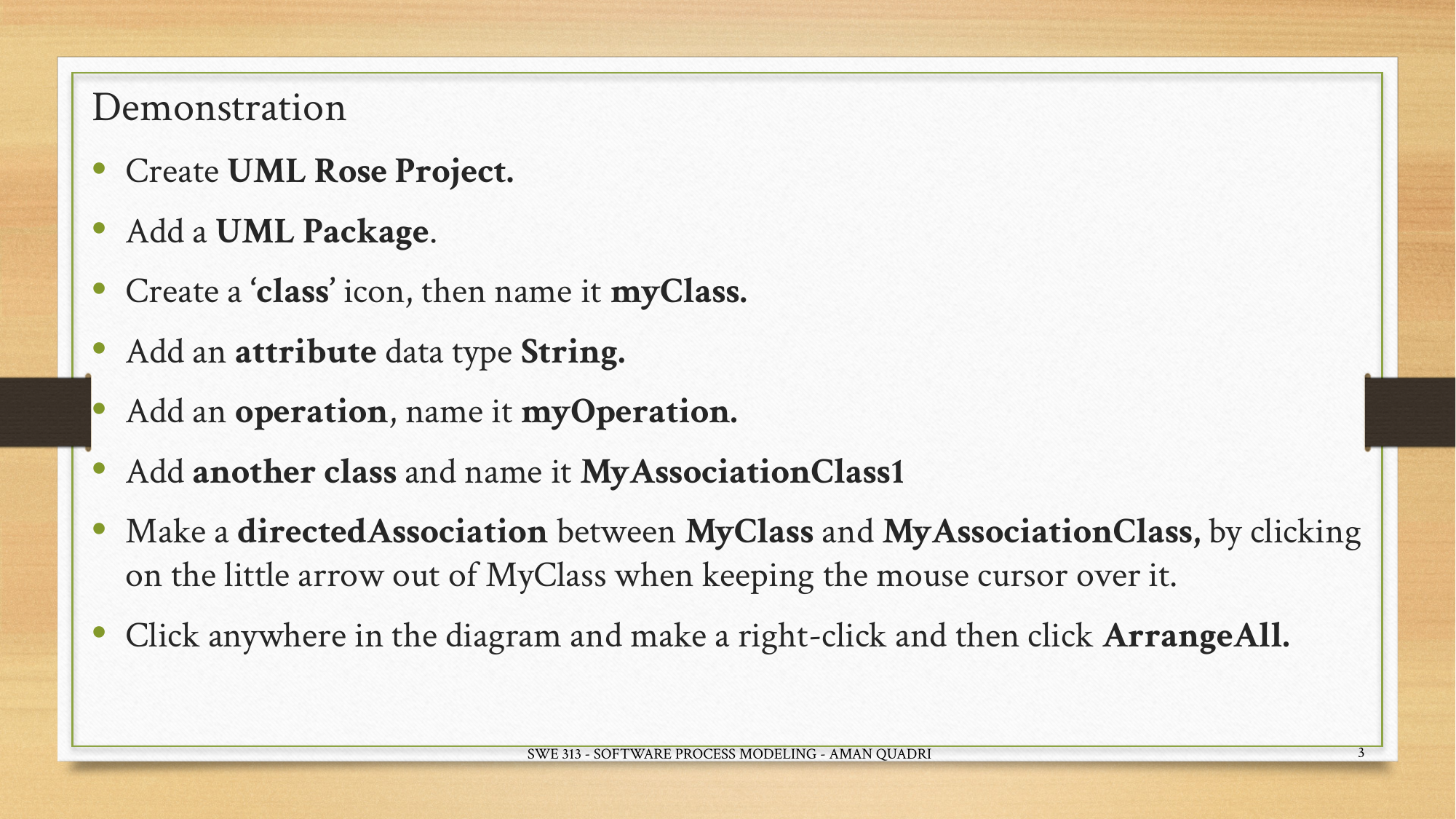

# Demonstration
Create UML Rose Project.
Add a UML Package.
Create a ‘class’ icon, then name it myClass.
Add an attribute data type String.
Add an operation, name it myOperation.
Add another class and name it MyAssociationClass1
Make a directedAssociation between MyClass and MyAssociationClass, by clicking on the little arrow out of MyClass when keeping the mouse cursor over it.
Click anywhere in the diagram and make a right-click and then click ArrangeAll.

3
SWE 313 - SOFTWARE PROCESS MODELING - AMAN QUADRI